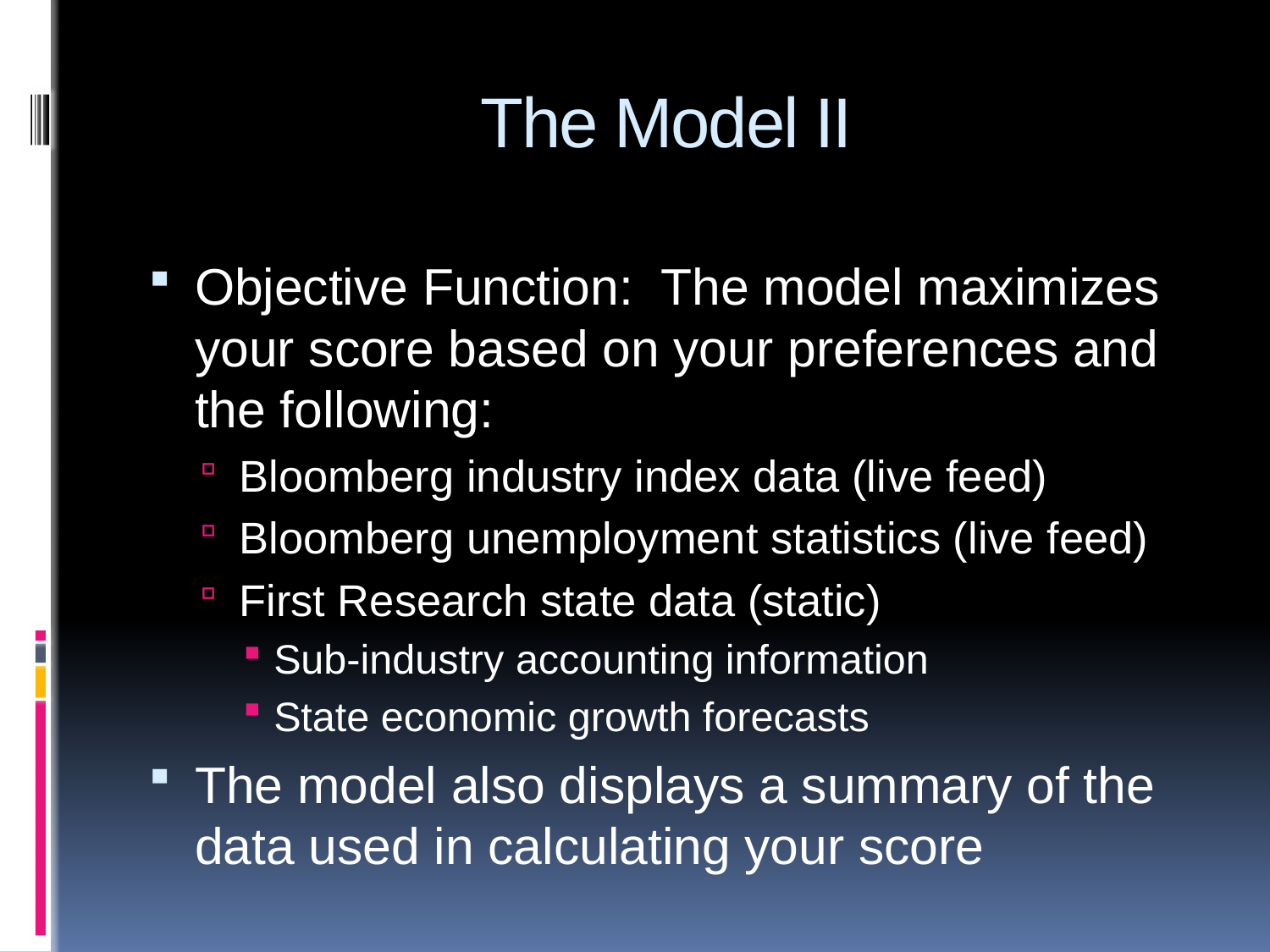

# The Model II
Objective Function:  The model maximizes your score based on your preferences and the following:
Bloomberg industry index data (live feed)
Bloomberg unemployment statistics (live feed)
First Research state data (static)
Sub-industry accounting information
State economic growth forecasts
The model also displays a summary of the data used in calculating your score